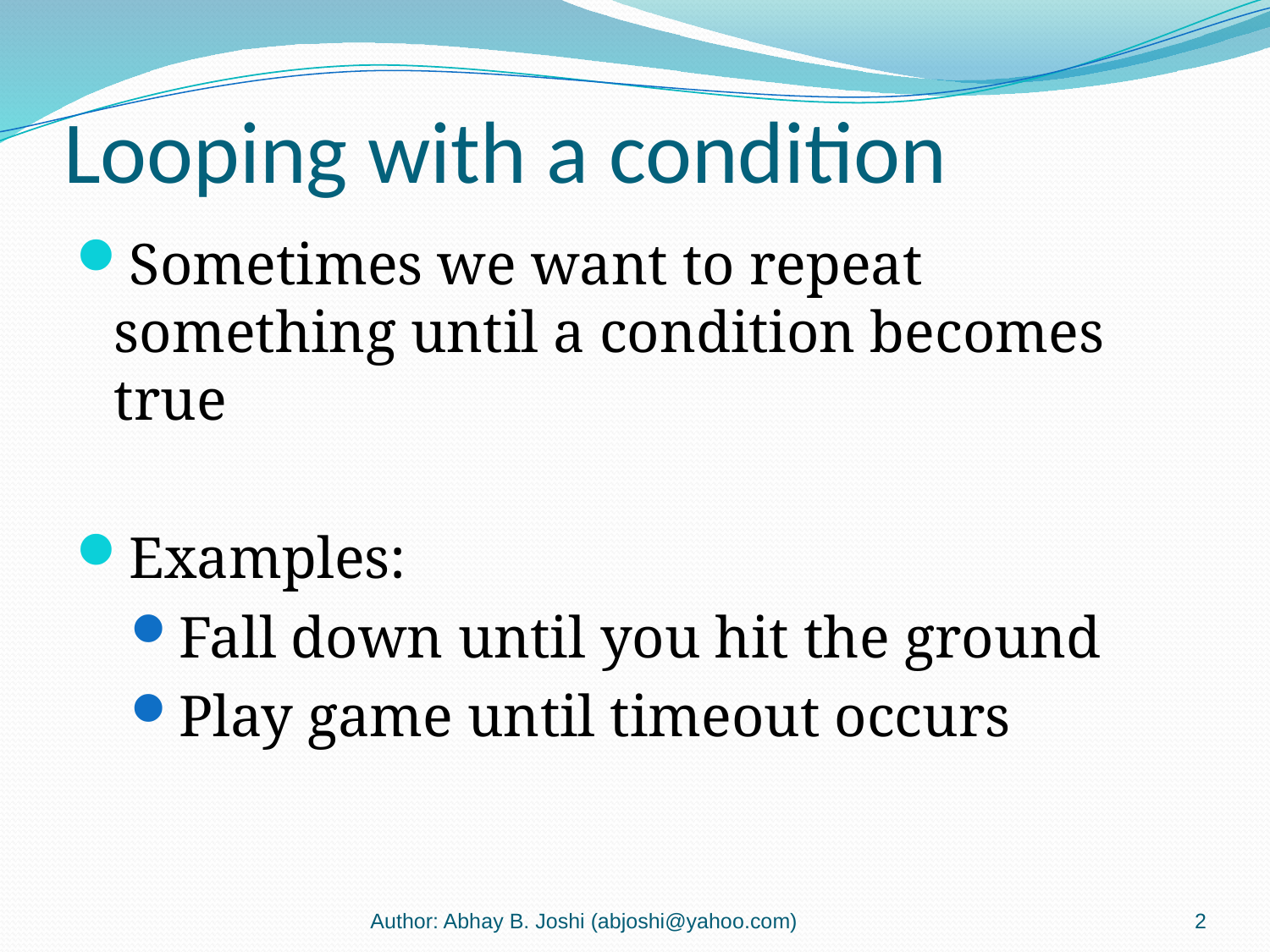

# Looping with a condition
Sometimes we want to repeat something until a condition becomes true

Examples:
Fall down until you hit the ground
Play game until timeout occurs
Author: Abhay B. Joshi (abjoshi@yahoo.com)
2